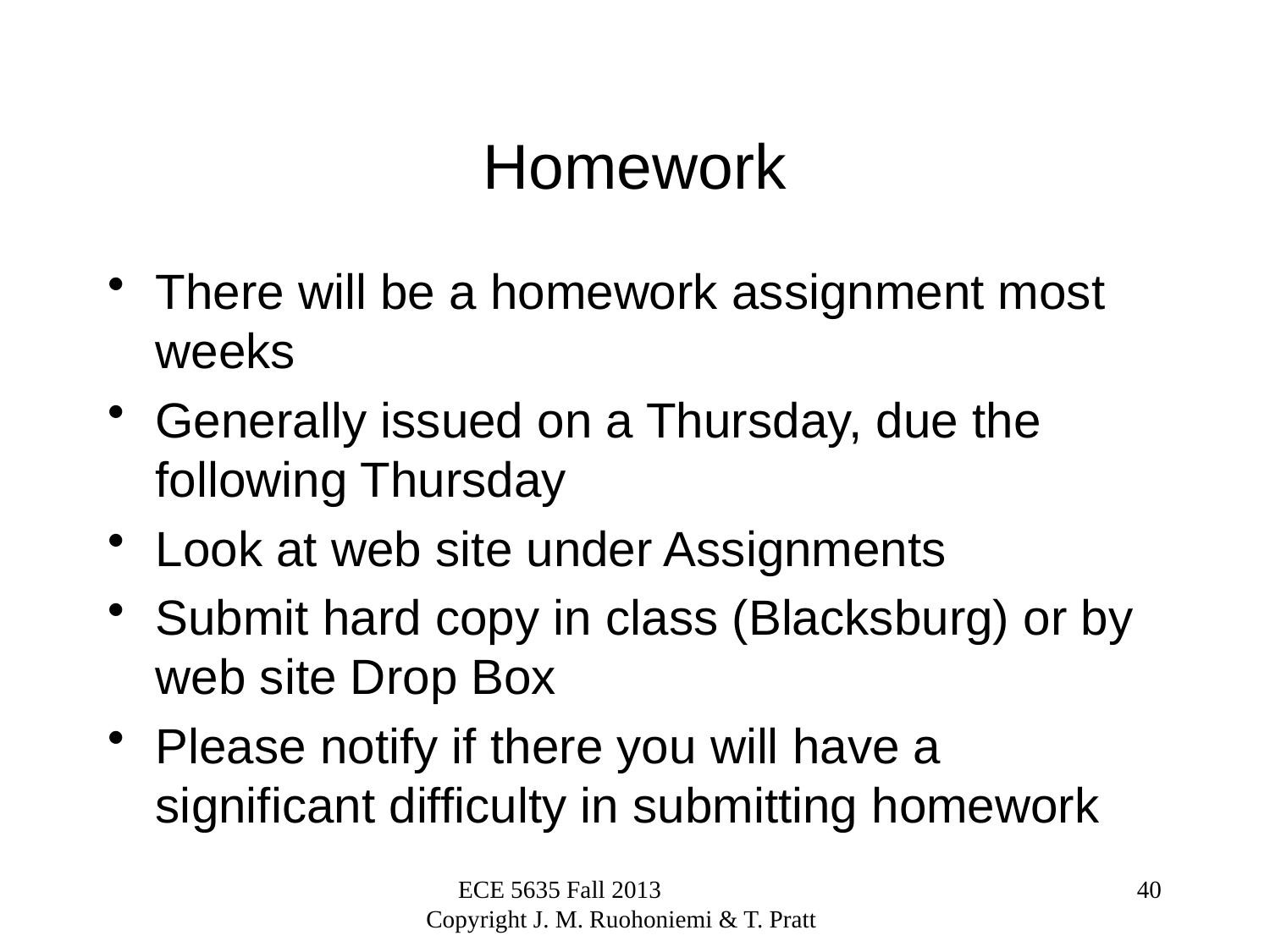

# Homework
There will be a homework assignment most weeks
Generally issued on a Thursday, due the following Thursday
Look at web site under Assignments
Submit hard copy in class (Blacksburg) or by web site Drop Box
Please notify if there you will have a significant difficulty in submitting homework

ECE 5635 Fall 2013                      Copyright J. M. Ruohoniemi & T. Pratt
40